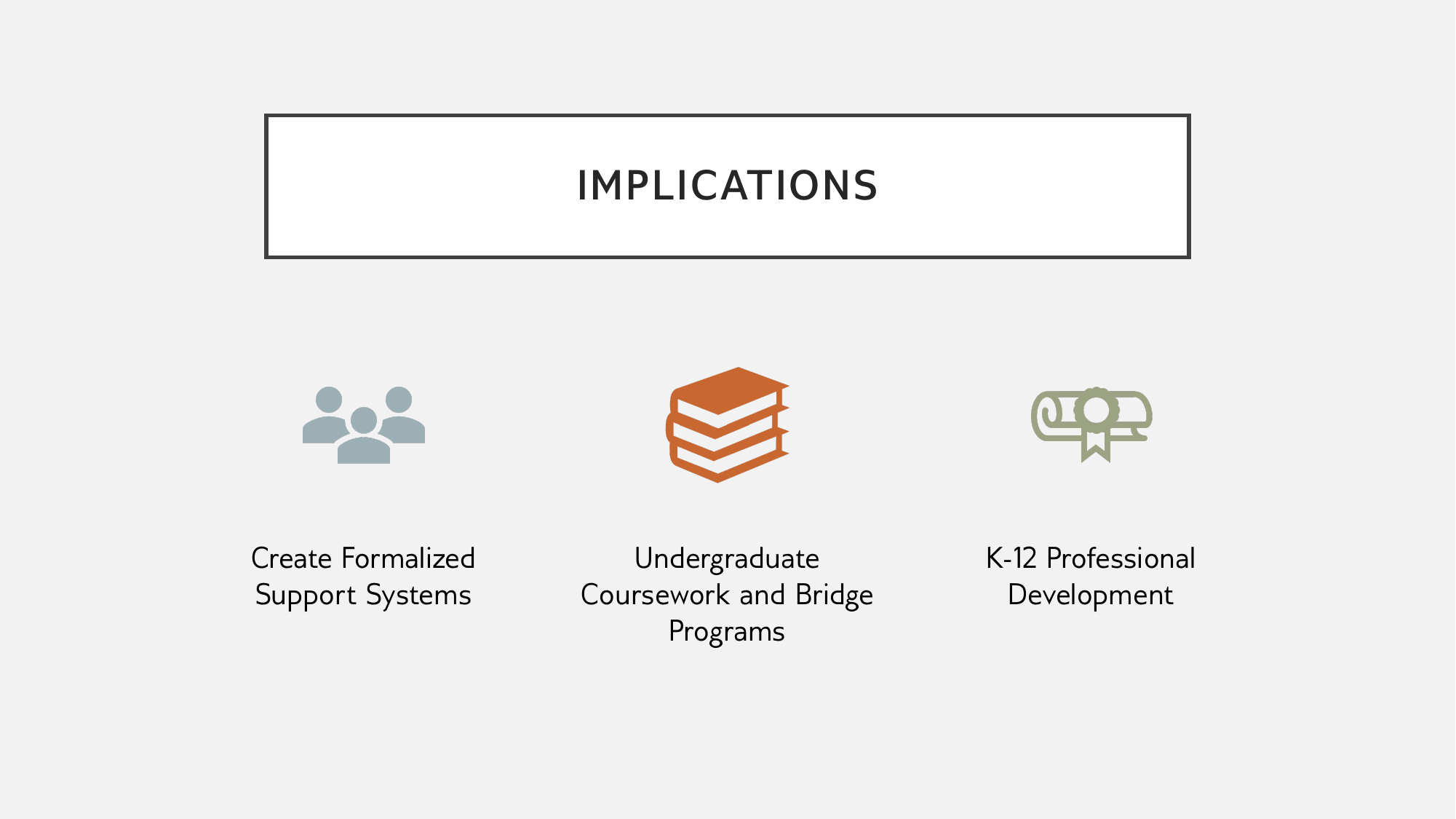

# Implications
Create Formalized Support Systems
Undergraduate Coursework and Bridge Programs
K-12 Professional Development